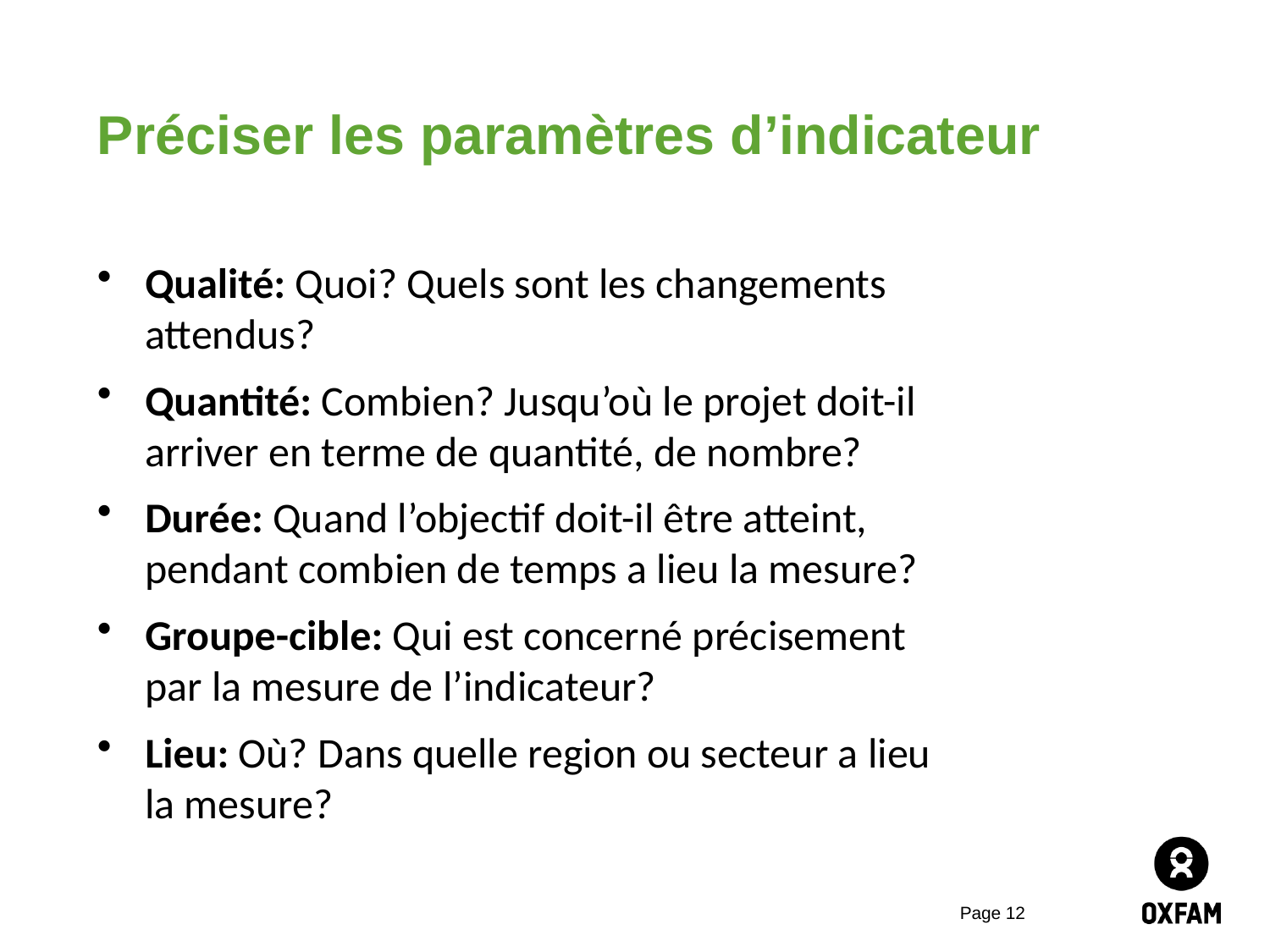

# Préciser les paramètres d’indicateur
Qualité: Quoi? Quels sont les changements attendus?
Quantité: Combien? Jusqu’où le projet doit-il arriver en terme de quantité, de nombre?
Durée: Quand l’objectif doit-il être atteint, pendant combien de temps a lieu la mesure?
Groupe-cible: Qui est concerné précisement par la mesure de l’indicateur?
Lieu: Où? Dans quelle region ou secteur a lieu la mesure?